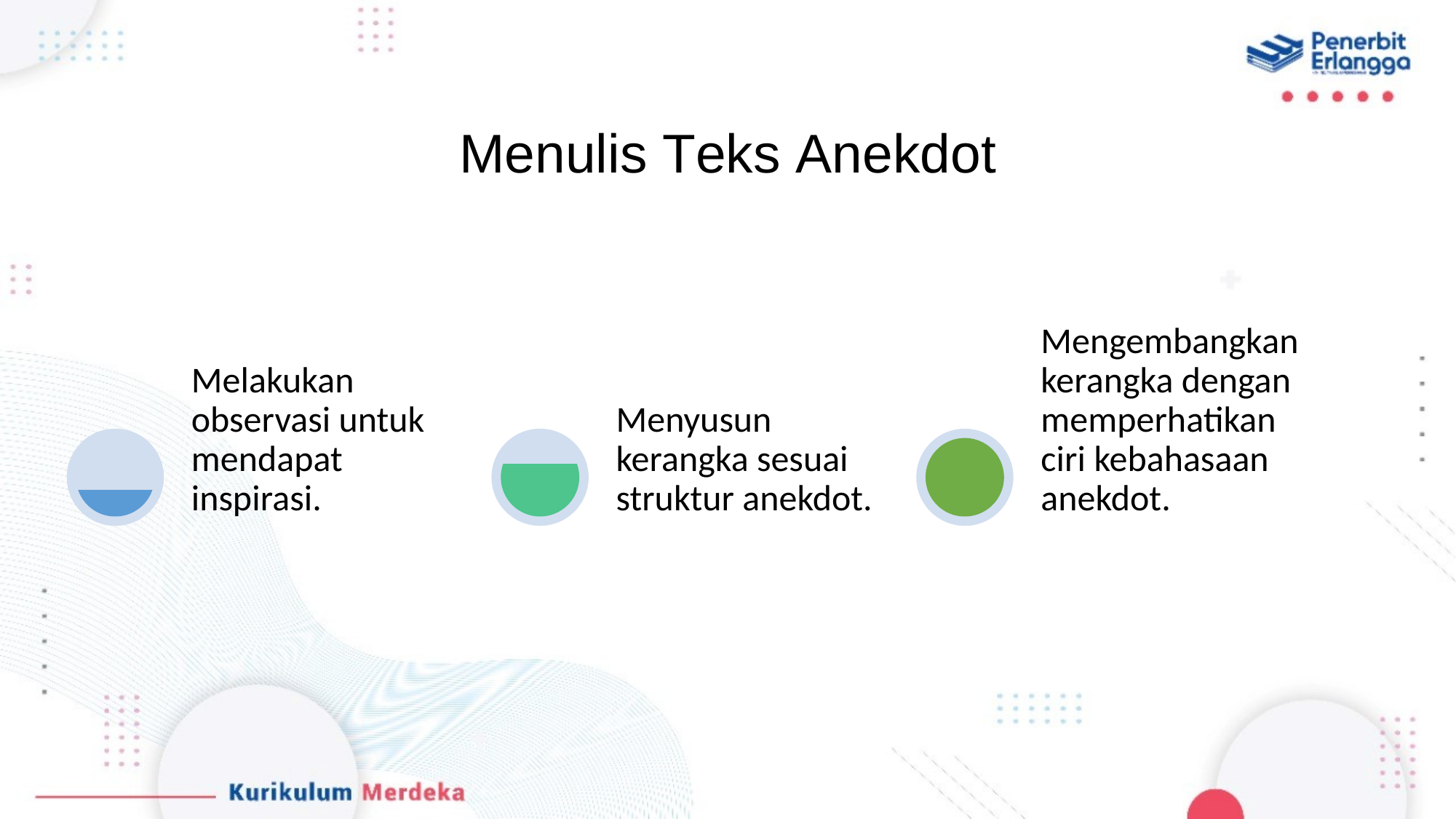

# Menulis Teks Anekdot
Melakukan observasi untuk mendapat inspirasi.
Menyusun kerangka sesuai struktur anekdot.
Mengembangkan kerangka dengan memperhatikan ciri kebahasaan anekdot.